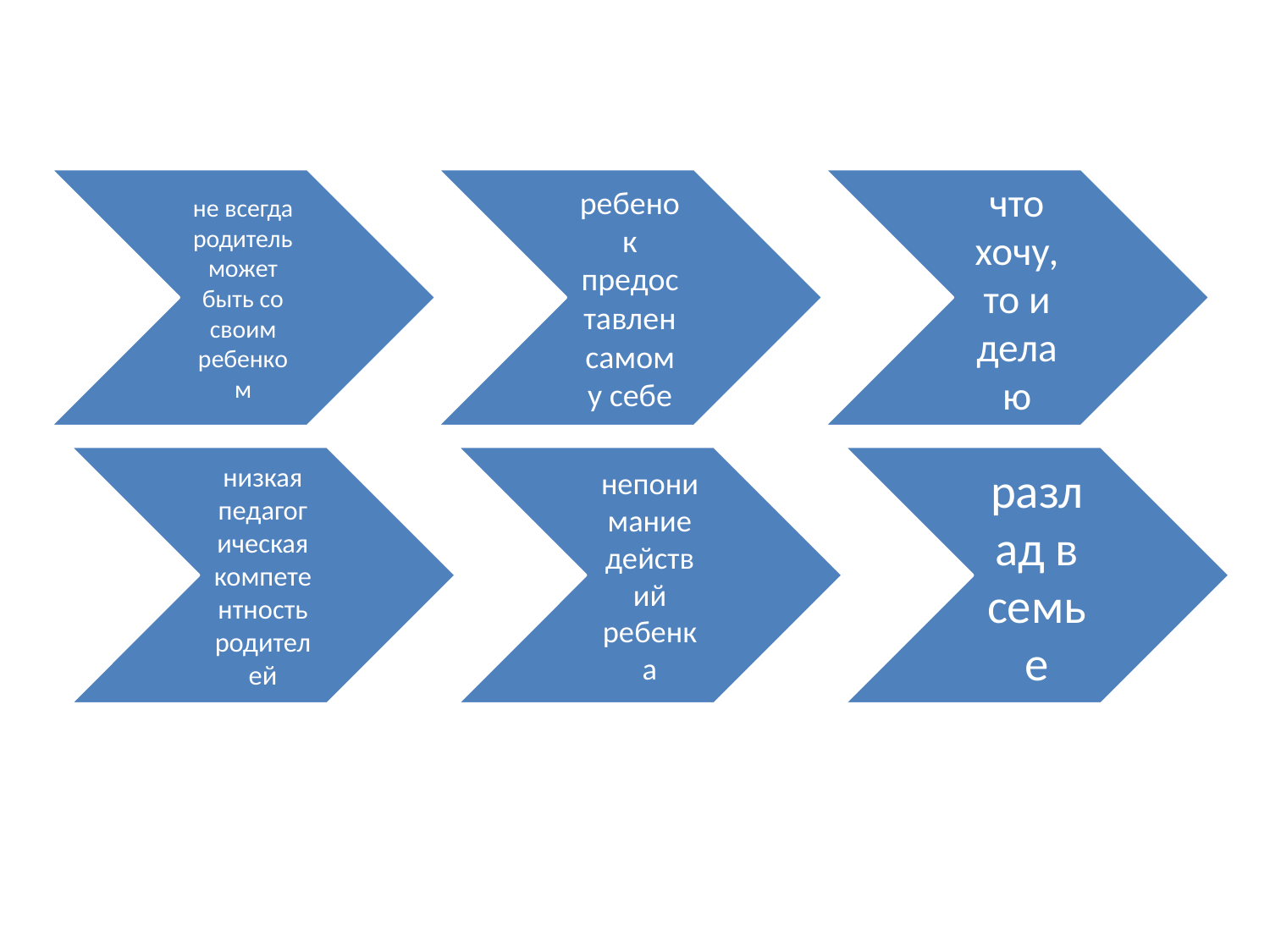

не всегда родитель может быть со своим ребенком
ребенок предоставлен самому себе
что хочу, то и делаю
низкая педагогическая компетентность родителей
непонимание действий ребенка
разлад в семье